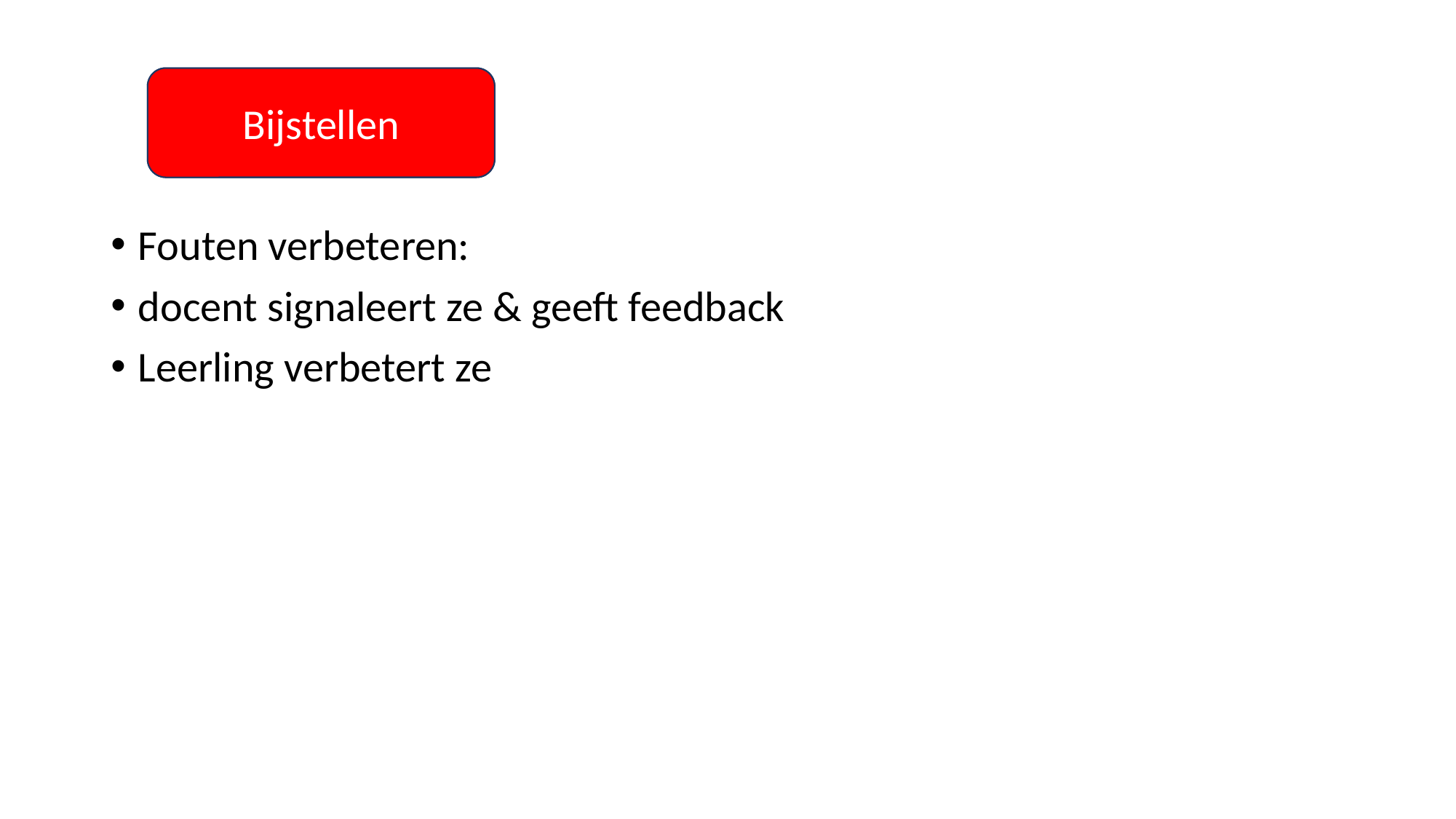

#
Adjustment
Bijstellen
Fouten verbeteren:
docent signaleert ze & geeft feedback
Leerling verbetert ze